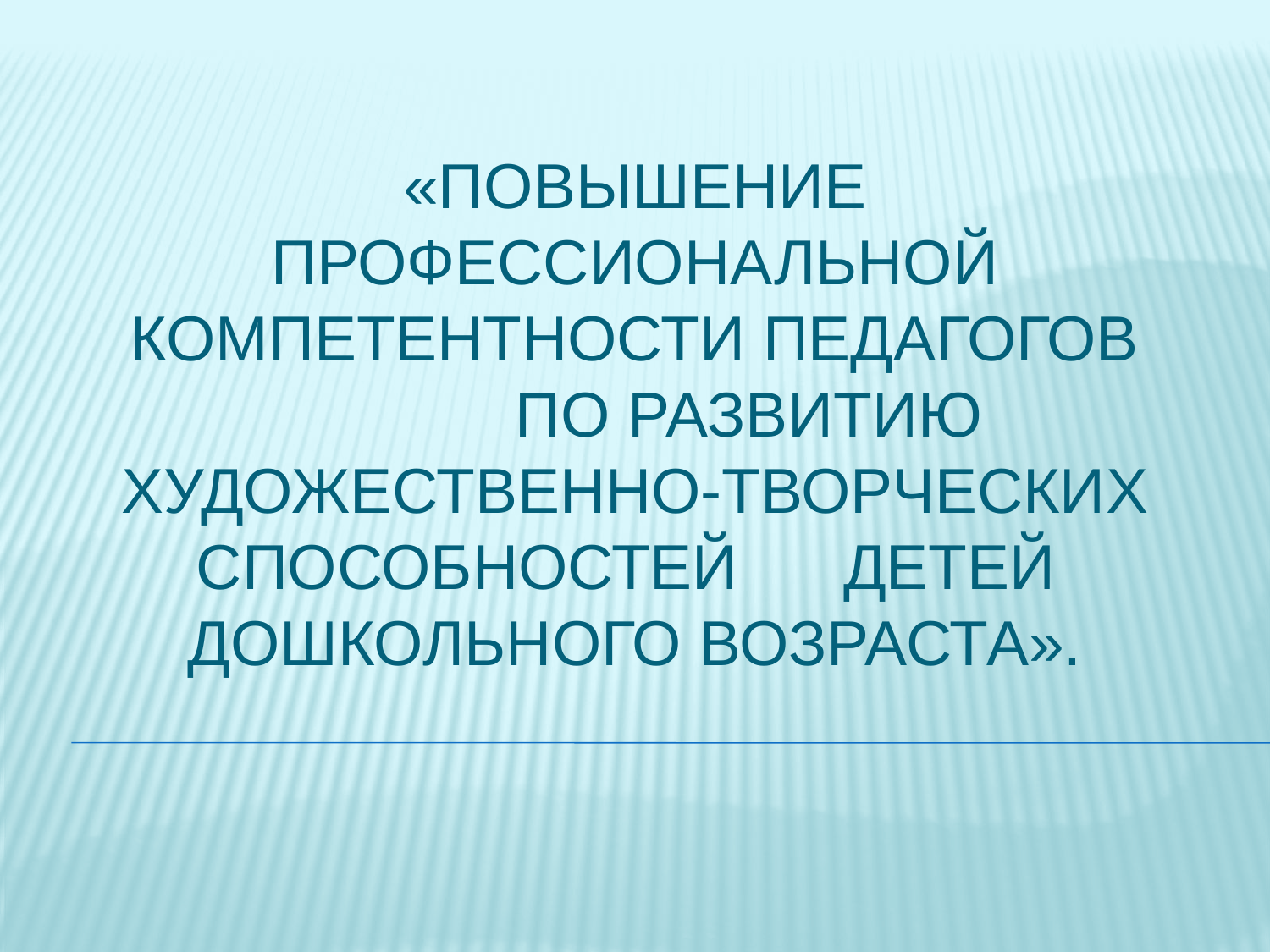

# «Повышение профессиональной компетентности педагогов по развитию художественно-творческих способностей      детей дошкольного возраста».